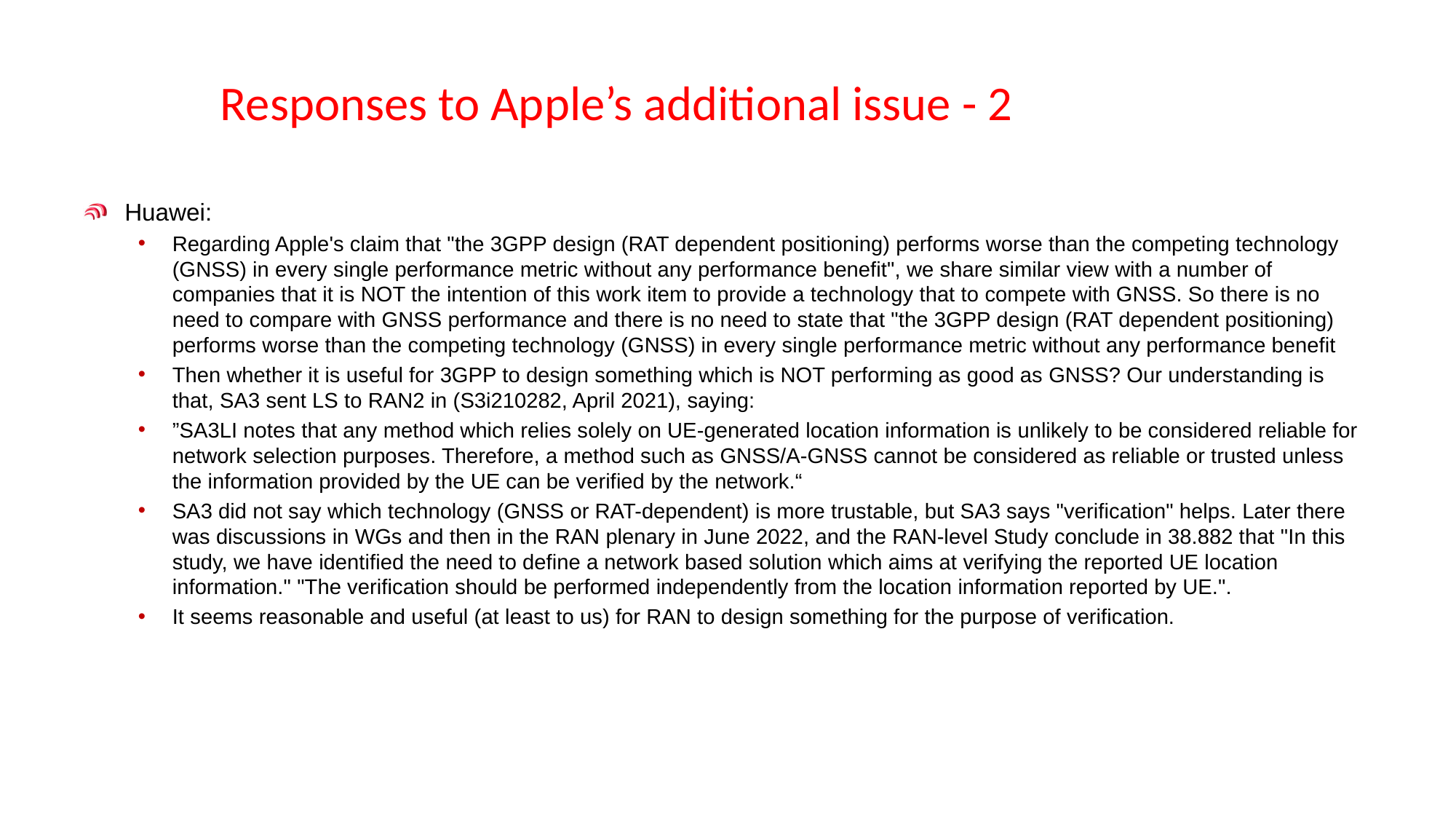

# Responses to Apple’s additional issue - 2
Huawei:
Regarding Apple's claim that "the 3GPP design (RAT dependent positioning) performs worse than the competing technology (GNSS) in every single performance metric without any performance benefit", we share similar view with a number of companies that it is NOT the intention of this work item to provide a technology that to compete with GNSS. So there is no need to compare with GNSS performance and there is no need to state that "the 3GPP design (RAT dependent positioning) performs worse than the competing technology (GNSS) in every single performance metric without any performance benefit
Then whether it is useful for 3GPP to design something which is NOT performing as good as GNSS? Our understanding is that, SA3 sent LS to RAN2 in (S3i210282, April 2021), saying:
”SA3LI notes that any method which relies solely on UE-generated location information is unlikely to be considered reliable for network selection purposes. Therefore, a method such as GNSS/A-GNSS cannot be considered as reliable or trusted unless the information provided by the UE can be verified by the network.“
SA3 did not say which technology (GNSS or RAT-dependent) is more trustable, but SA3 says "verification" helps. Later there was discussions in WGs and then in the RAN plenary in June 2022, and the RAN-level Study conclude in 38.882 that "In this study, we have identified the need to define a network based solution which aims at verifying the reported UE location information." "The verification should be performed independently from the location information reported by UE.".
It seems reasonable and useful (at least to us) for RAN to design something for the purpose of verification.